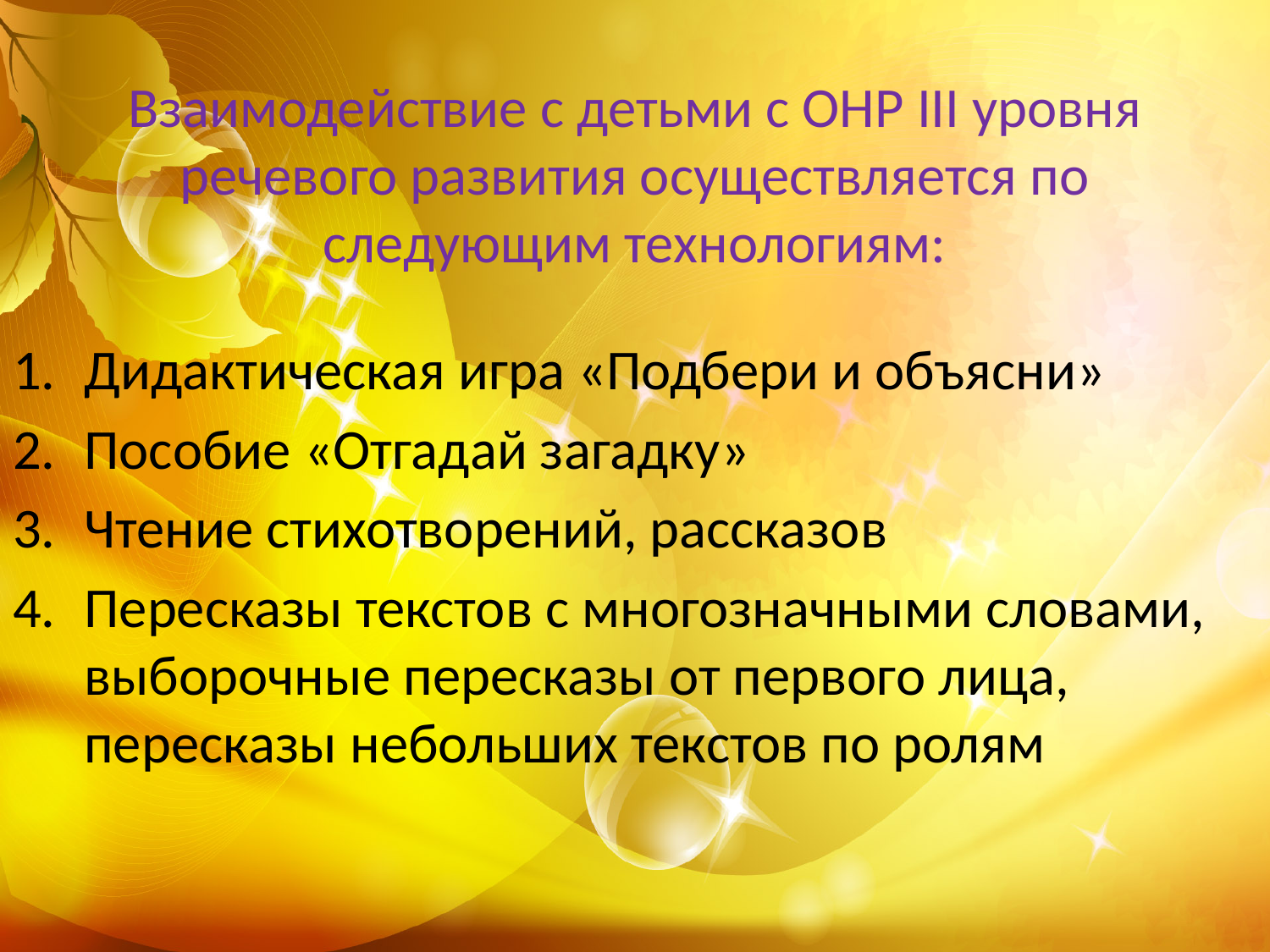

# Взаимодействие с детьми с ОНР III уровня речевого развития осуществляется по следующим технологиям:
Дидактическая игра «Подбери и объясни»
Пособие «Отгадай загадку»
Чтение стихотворений, рассказов
Пересказы текстов с многозначными словами, выборочные пересказы от первого лица, пересказы небольших текстов по ролям